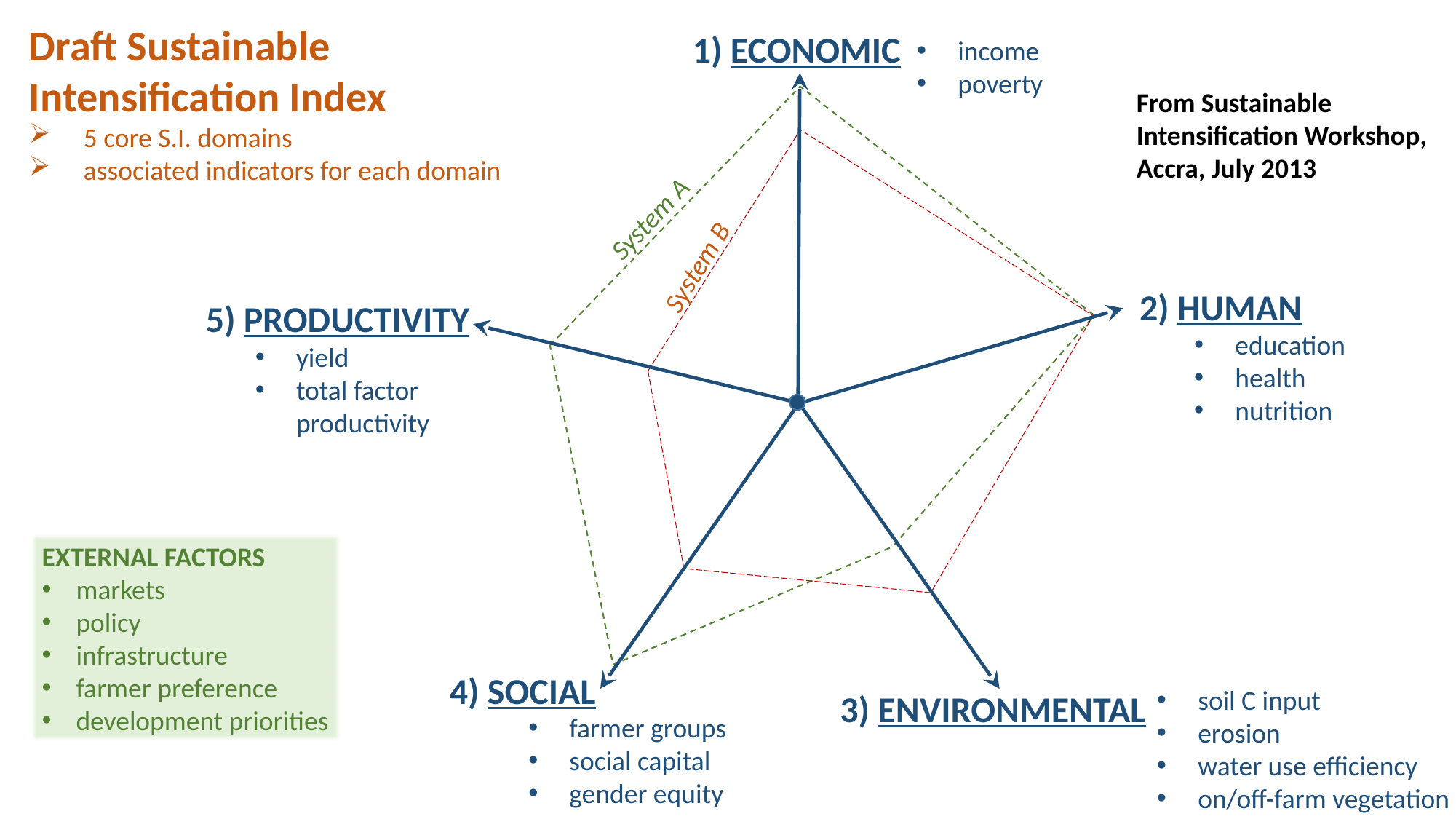

Draft Sustainable Intensification Index
5 core S.I. domains
associated indicators for each domain
1) ECONOMIC
income
poverty
2) HUMAN
education
health
nutrition
5) PRODUCTIVITY
yield
total factor productivity
4) SOCIAL
soil C input
erosion
water use efficiency
on/off-farm vegetation
3) ENVIRONMENTAL
farmer groups
social capital
gender equity

From Sustainable Intensification Workshop, Accra, July 2013

System A

System B
EXTERNAL FACTORS
markets
policy
infrastructure
farmer preference
development priorities